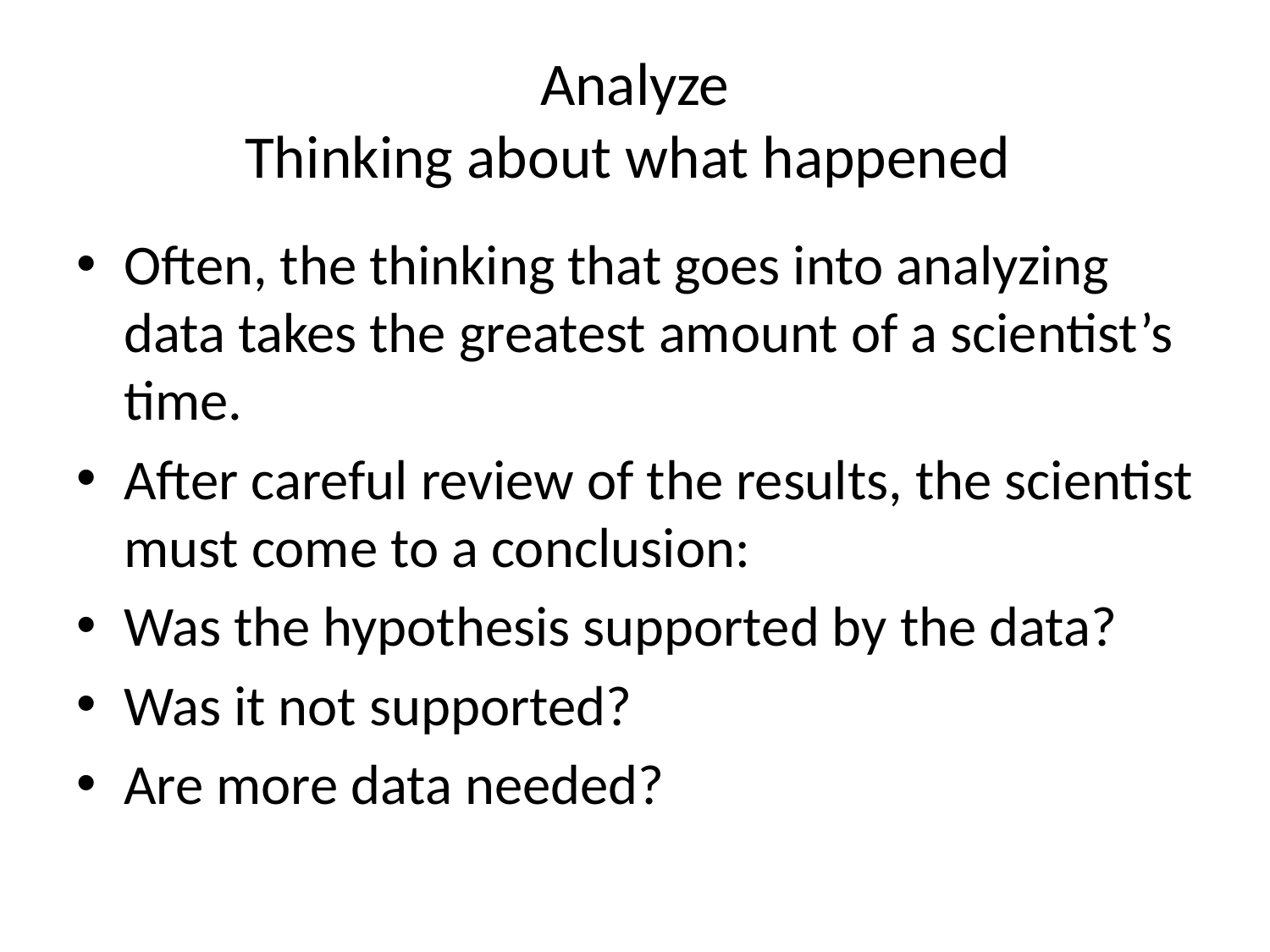

# Analyze Thinking about what happened
Often, the thinking that goes into analyzing data takes the greatest amount of a scientist’s time.
After careful review of the results, the scientist must come to a conclusion:
Was the hypothesis supported by the data?
Was it not supported?
Are more data needed?